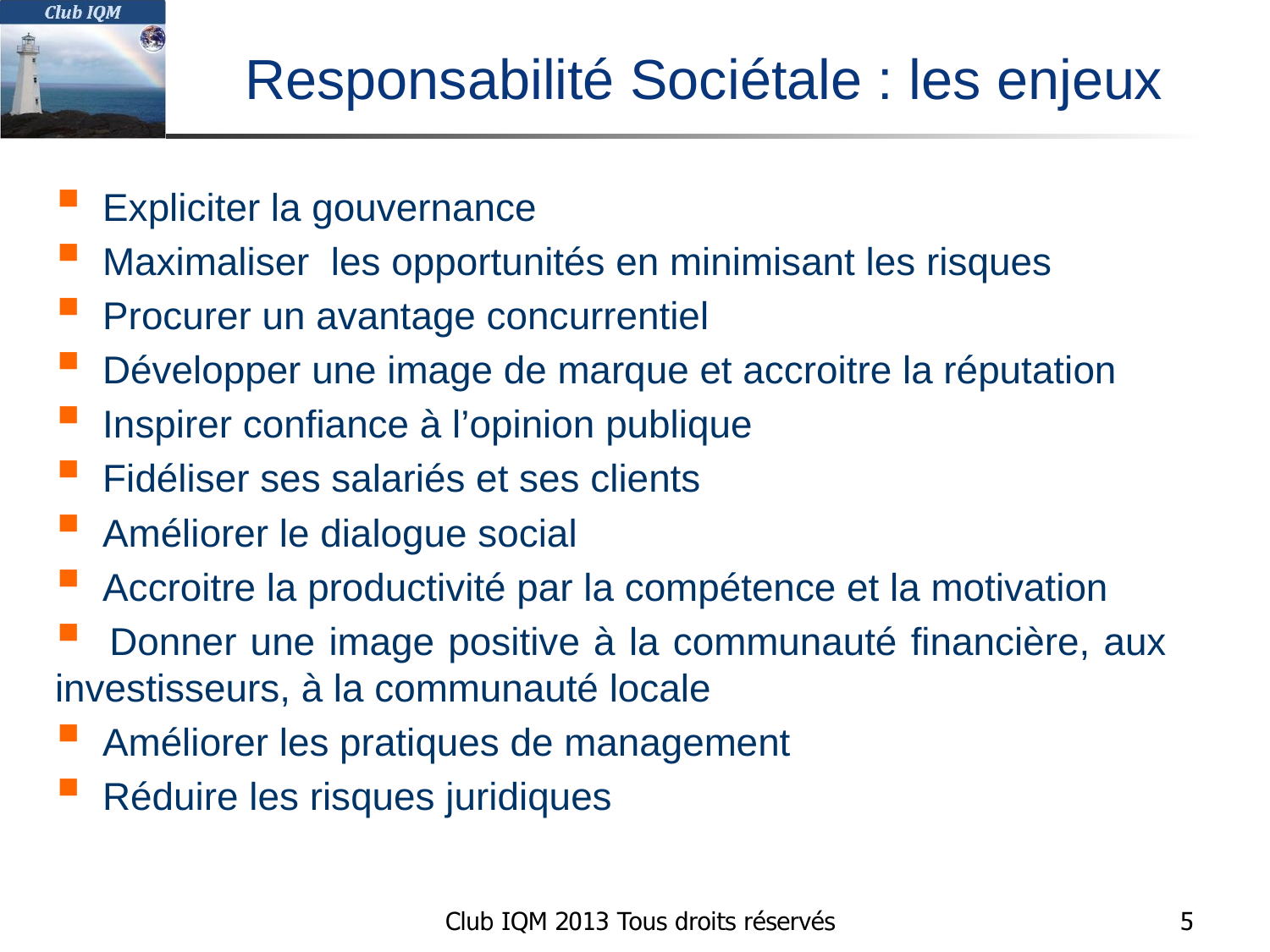

# Responsabilité Sociétale : les enjeux
Expliciter la gouvernance
Maximaliser  les opportunités en minimisant les risques
Procurer un avantage concurrentiel
Développer une image de marque et accroitre la réputation
Inspirer confiance à l’opinion publique
Fidéliser ses salariés et ses clients
Améliorer le dialogue social
Accroitre la productivité par la compétence et la motivation
  Donner une image positive à la communauté financière, aux 	investisseurs, à la communauté locale
Améliorer les pratiques de management
Réduire les risques juridiques

Club IQM 2013 Tous droits réservés
5